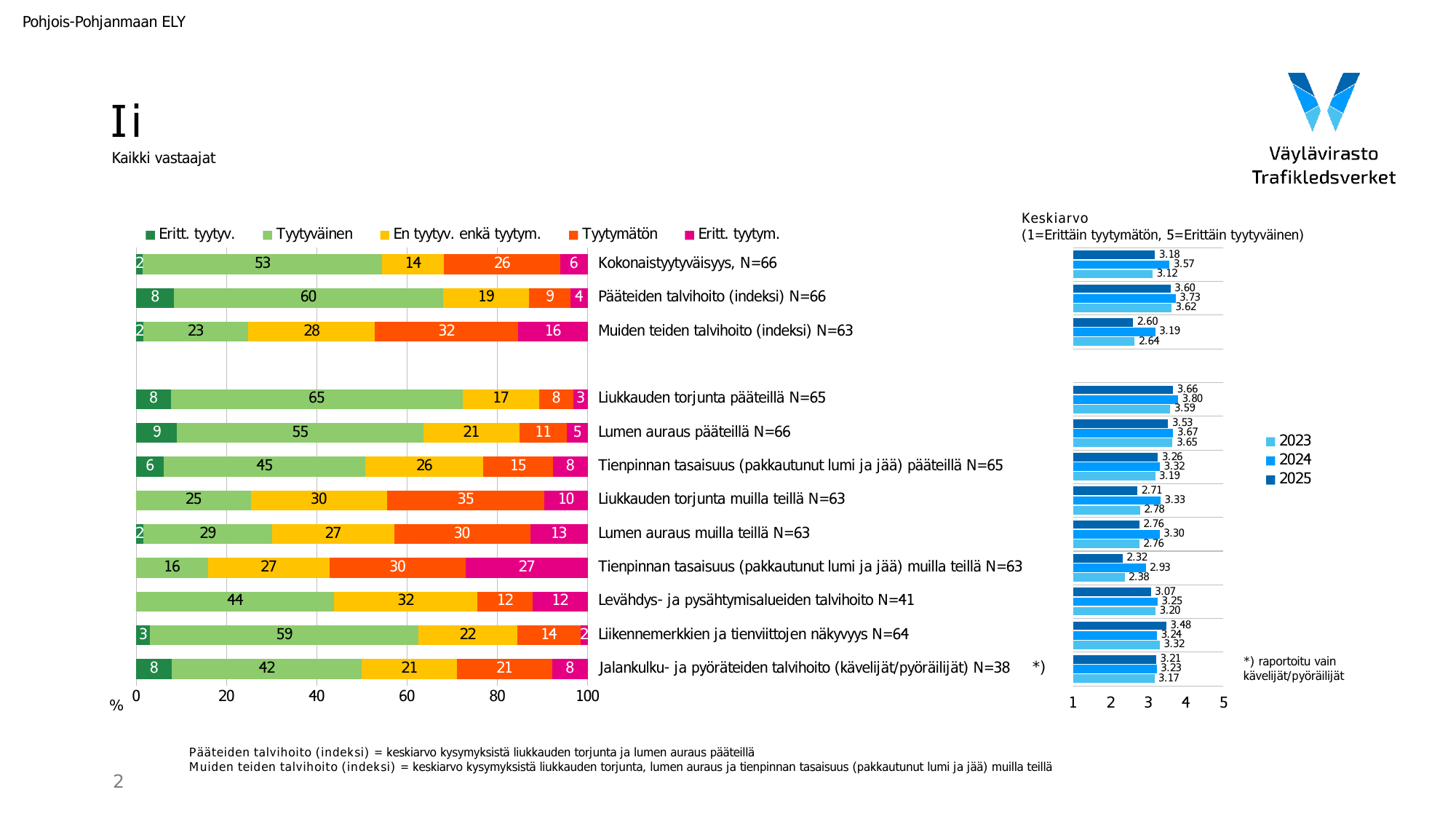

Pohjois-Pohjanmaan ELY
# Ii
Kaikki vastaajat
Keskiarvo
(1=Erittäin tyytymätön, 5=Erittäin tyytyväinen)

### Chart

| Category | Eritt. tyytyv. | Tyytyväinen | En tyytyv. enkä tyytym. | Tyytymätön | Eritt. tyytym. |
|---|---|---|---|---|---|
| Kokonaistyytyväisyys, N=66 | 1.515152 | 53.030303 | 13.636364 | 25.757576 | 6.060606 |
| Pääteiden talvihoito (indeksi) N=66 | 8.3916085 | 59.580420000000004 | 19.067599 | 9.1491845 | 3.8111889999999997 |
| Muiden teiden talvihoito (indeksi) N=63 | 1.587302 | 23.280423333333335 | 28.042327999999998 | 31.746031666666664 | 16.402116666666668 |
|  | None | None | None | None | None |
| Liukkauden torjunta pääteillä N=65 | 7.692308 | 64.615385 | 16.923077 | 7.692308 | 3.076923 |
| Lumen auraus pääteillä N=66 | 9.090909 | 54.545455 | 21.212121 | 10.606061 | 4.545455 |
| Tienpinnan tasaisuus (pakkautunut lumi ja jää) pääteillä N=65 | 6.153846 | 44.615385 | 26.153846 | 15.384615 | 7.692308 |
| Liukkauden torjunta muilla teillä N=63 | None | 25.396825 | 30.15873 | 34.920635 | 9.52381 |
| Lumen auraus muilla teillä N=63 | 1.587302 | 28.571429 | 26.984127 | 30.15873 | 12.698413 |
| Tienpinnan tasaisuus (pakkautunut lumi ja jää) muilla teillä N=63 | None | 15.873016 | 26.984127 | 30.15873 | 26.984127 |
| Levähdys- ja pysähtymisalueiden talvihoito N=41 | None | 43.902439 | 31.707317 | 12.195122 | 12.195122 |
| Liikennemerkkien ja tienviittojen näkyvyys N=64 | 3.125 | 59.375 | 21.875 | 14.0625 | 1.5625 |
| Jalankulku- ja pyöräteiden talvihoito (kävelijät/pyöräilijät) N=38 | 7.894737 | 42.105263 | 21.052632 | 21.052632 | 7.894737 |

### Chart

| Category | 2025 | 2024 | 2023 |
|---|---|---|---|
*) raportoitu vain
kävelijät/pyöräilijät
*)
%
Pääteiden talvihoito (indeksi) = keskiarvo kysymyksistä liukkauden torjunta ja lumen auraus pääteillä
Muiden teiden talvihoito (indeksi) = keskiarvo kysymyksistä liukkauden torjunta, lumen auraus ja tienpinnan tasaisuus (pakkautunut lumi ja jää) muilla teillä

2